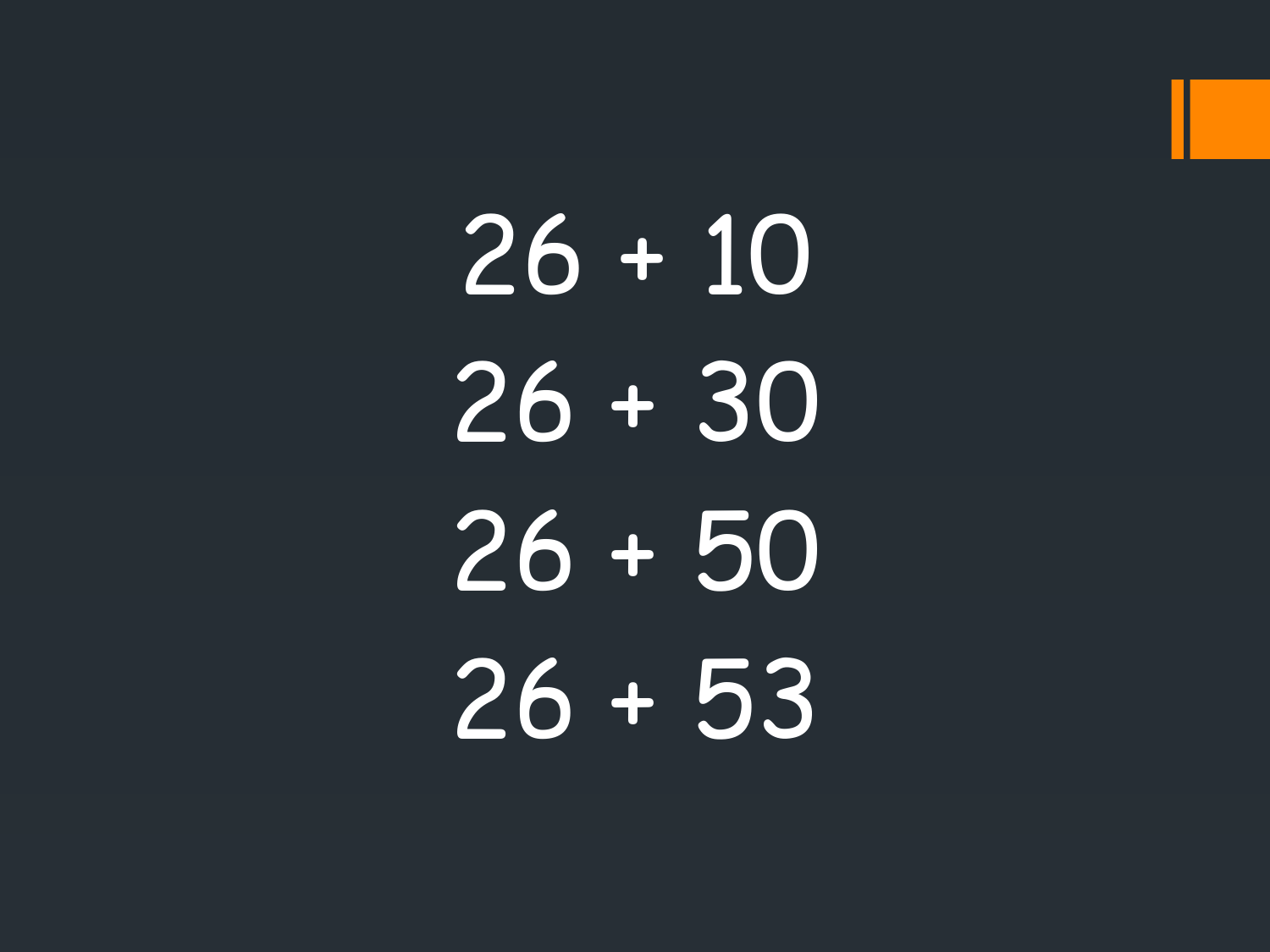

26 + 10
26 + 30
26 + 50
26 + 53